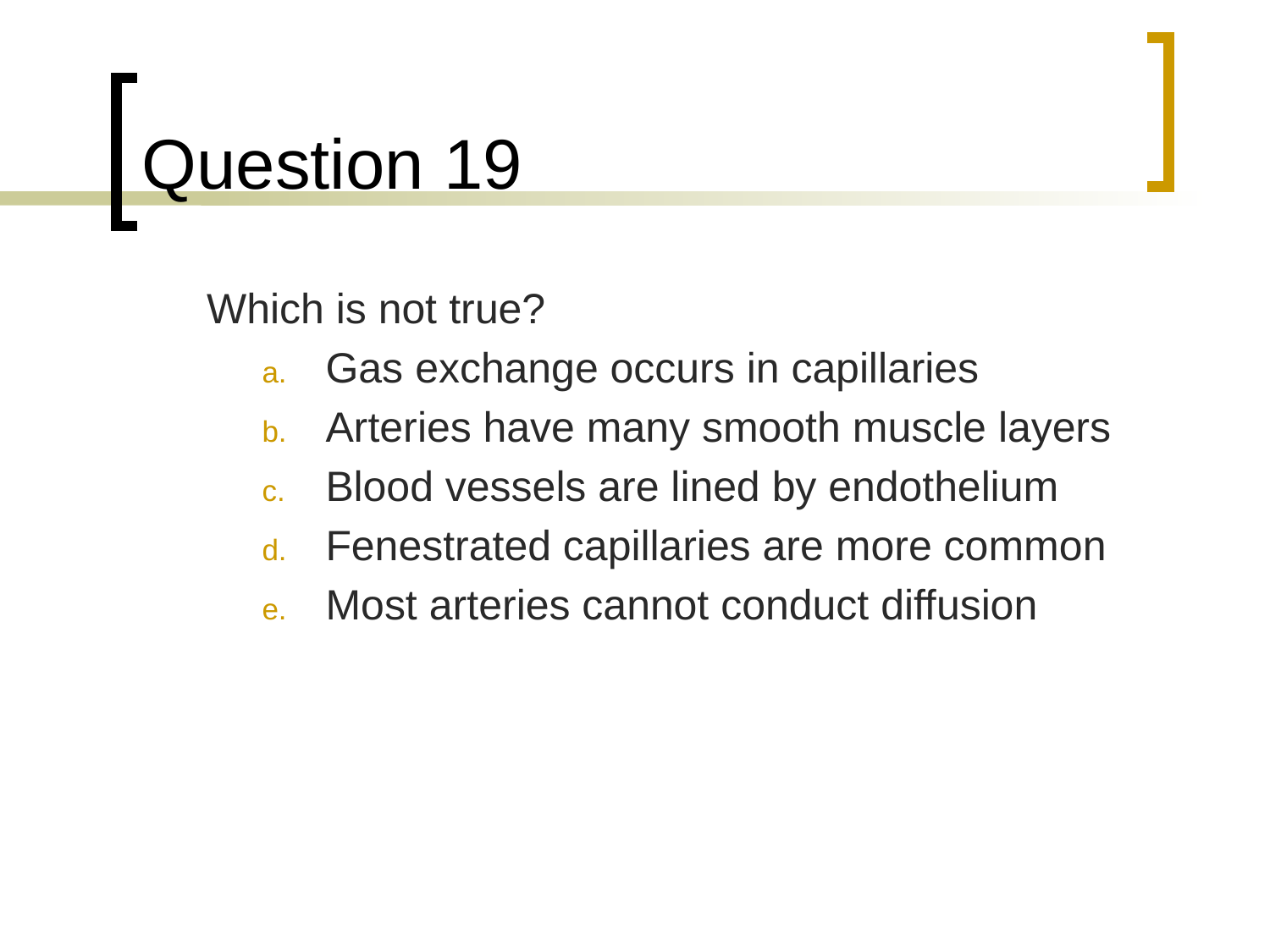

# Question 19
	Which is not true?
Gas exchange occurs in capillaries
Arteries have many smooth muscle layers
Blood vessels are lined by endothelium
Fenestrated capillaries are more common
Most arteries cannot conduct diffusion